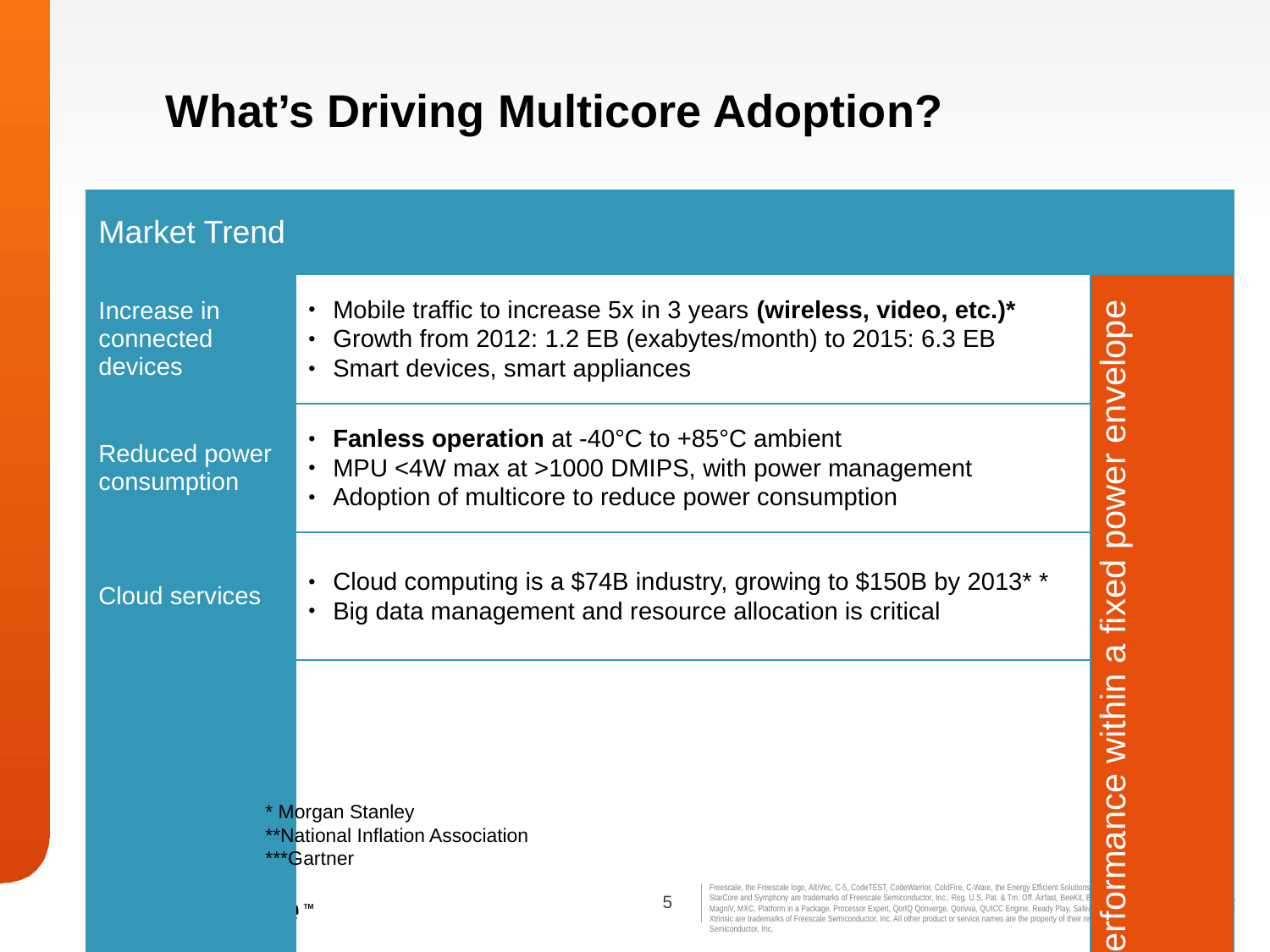

# What’s Driving Multicore Adoption?
| Market Trend |  |  |
| --- | --- | --- |
| Increase in connected devices | Mobile traffic to increase 5x in 3 years (wireless, video, etc.)\* Growth from 2012: 1.2 EB (exabytes/month) to 2015: 6.3 EB Smart devices, smart appliances | Pressure to increase performance within a fixed power envelope |
| Reduced power consumption | Fanless operation at -40°C to +85°C ambient MPU <4W max at >1000 DMIPS, with power management Adoption of multicore to reduce power consumption |  |
| Cloud services | Cloud computing is a $74B industry, growing to $150B by 2013\* \* Big data management and resource allocation is critical |  |
| Consolidation | Services consolidation BOM consolidation Increase in multicore adoption |  |
* Morgan Stanley
**National Inflation Association
***Gartner